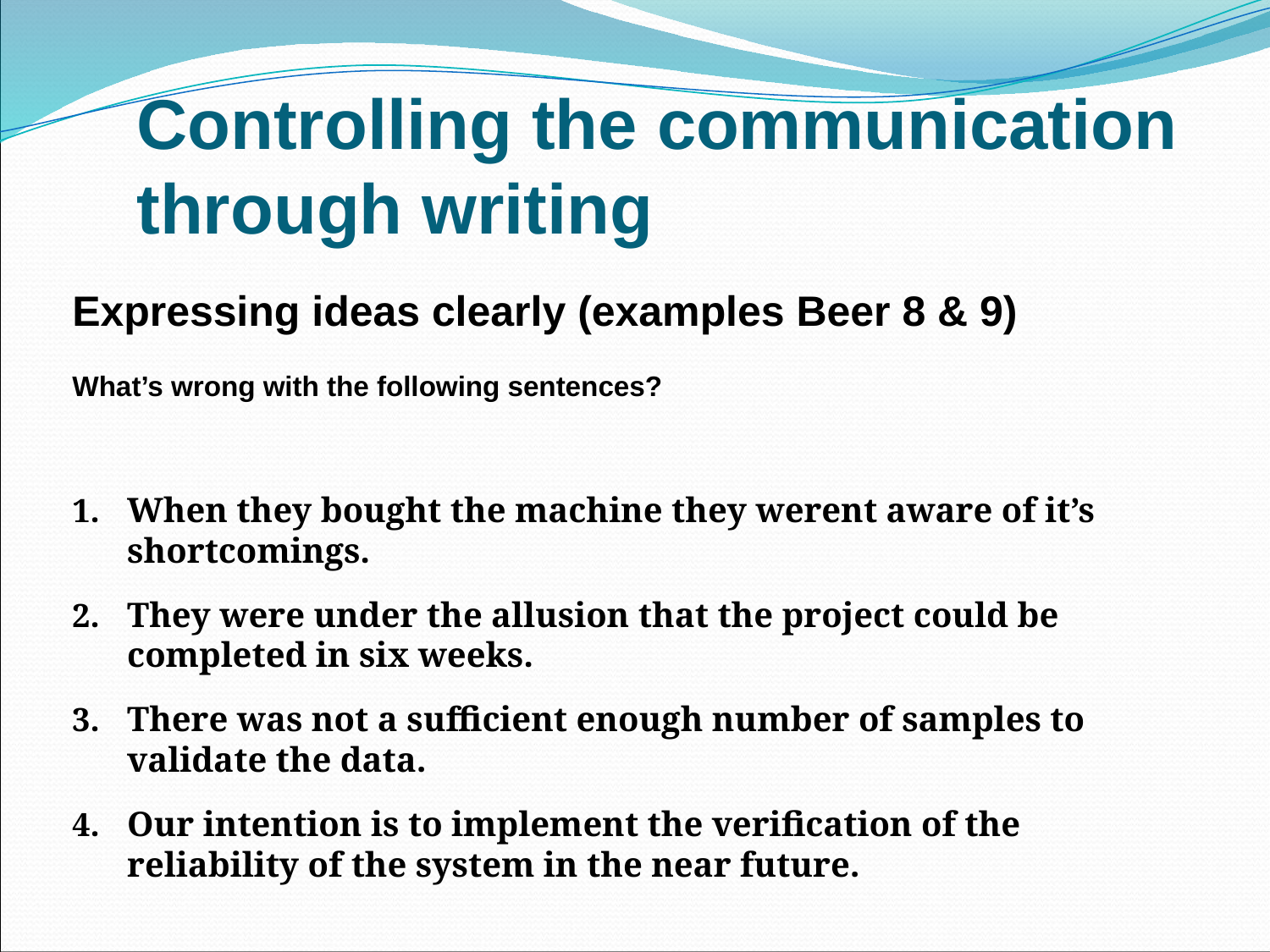

# Controlling the communication through writing
Expressing ideas clearly (examples Beer 8 & 9)

What’s wrong with the following sentences?

When they bought the machine they werent aware of it’s shortcomings.
They were under the allusion that the project could be completed in six weeks.
There was not a sufficient enough number of samples to validate the data.
Our intention is to implement the verification of the reliability of the system in the near future.